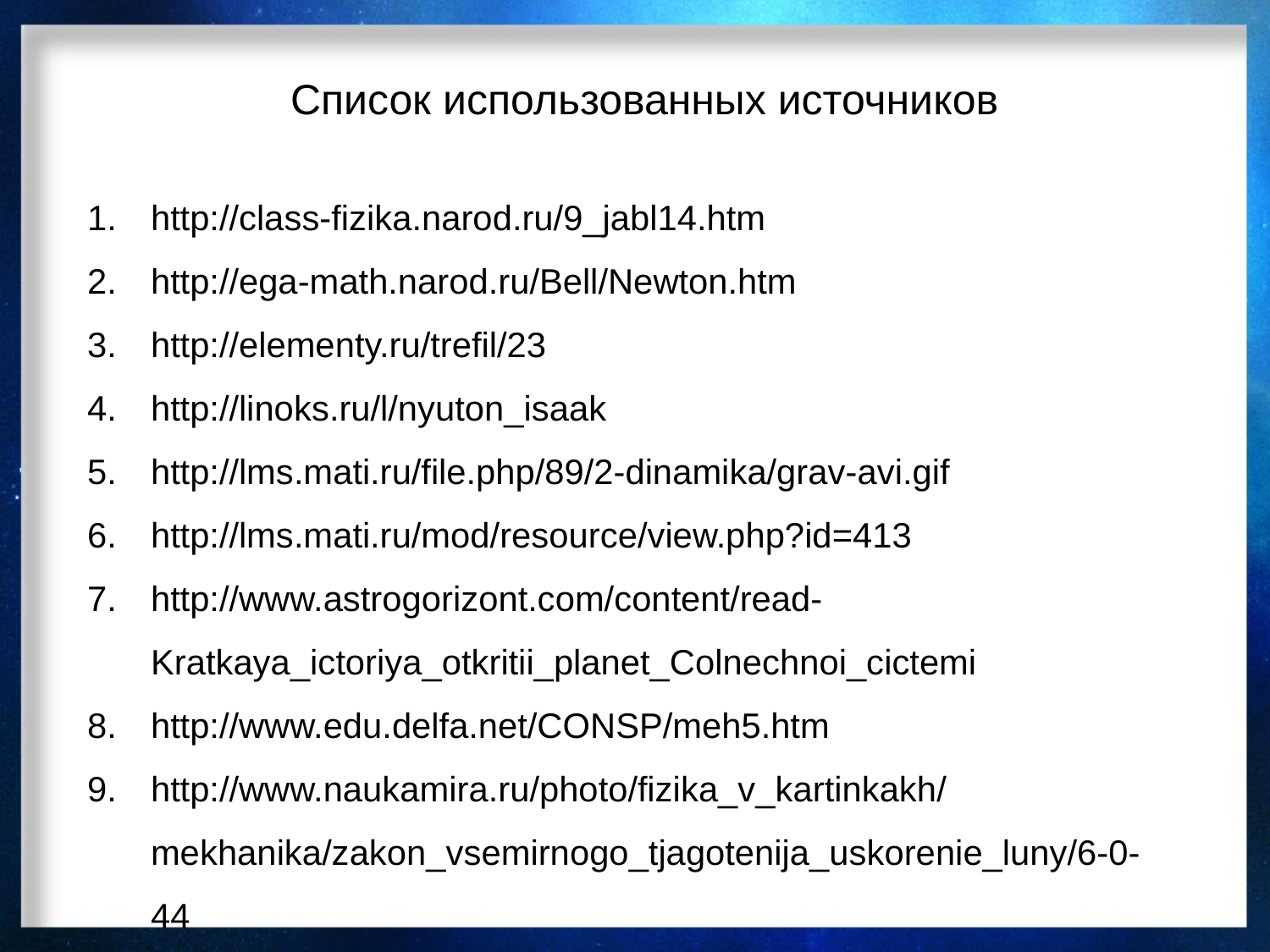

Список использованных источников

http://class-fizika.narod.ru/9_jabl14.htm
http://ega-math.narod.ru/Bell/Newton.htm
http://elementy.ru/trefil/23
http://linoks.ru/l/nyuton_isaak
http://lms.mati.ru/file.php/89/2-dinamika/grav-avi.gif
http://lms.mati.ru/mod/resource/view.php?id=413
http://www.astrogorizont.com/content/read-Kratkaya_ictoriya_otkritii_planet_Colnechnoi_cictemi
http://www.edu.delfa.net/CONSP/meh5.htm
http://www.naukamira.ru/photo/fizika_v_kartinkakh/mekhanika/zakon_vsemirnogo_tjagotenija_uskorenie_luny/6-0-44